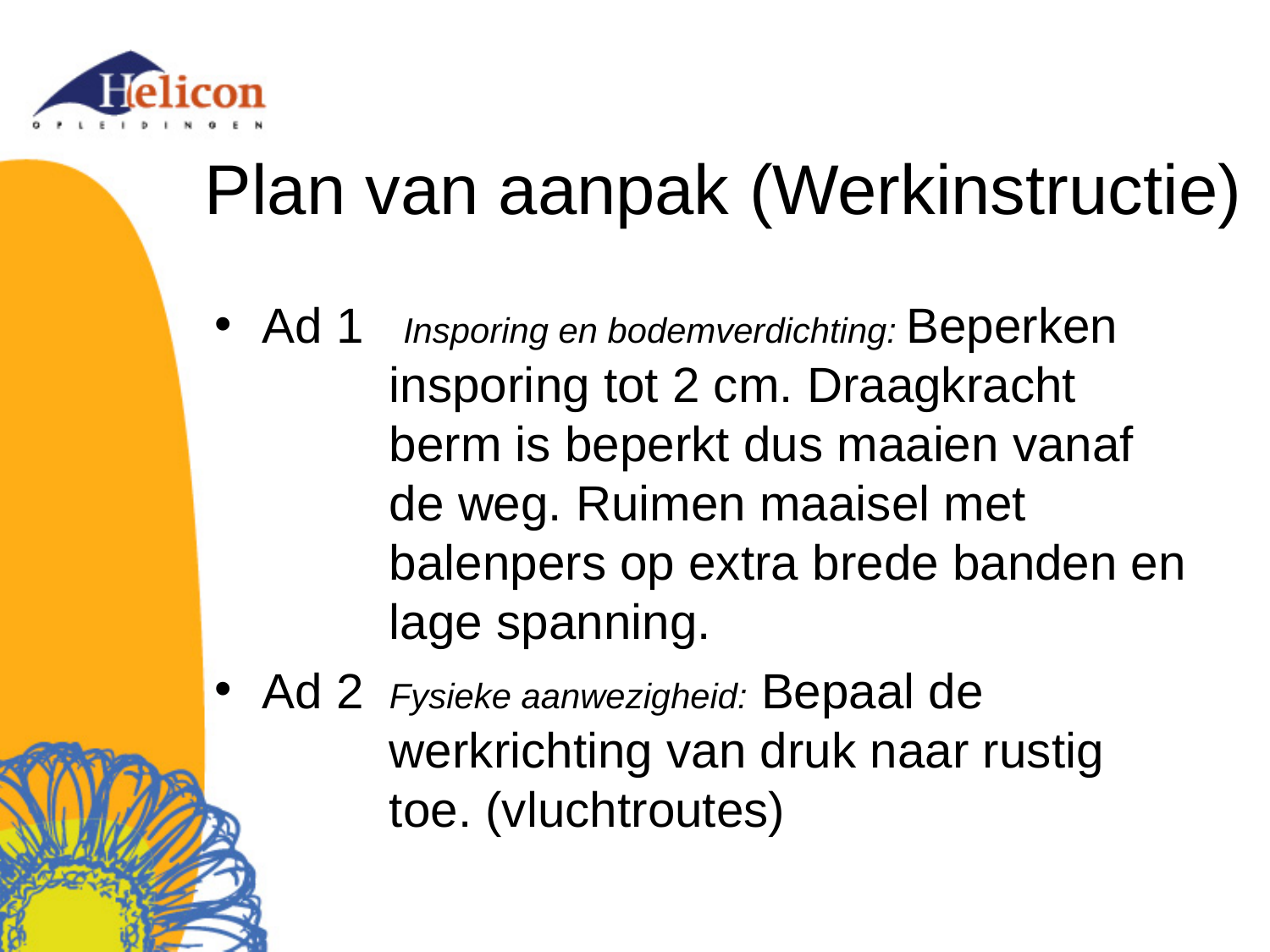

# Plan van aanpak (Werkinstructie)
Ad 1	 Insporing en bodemverdichting: Beperken 			insporing tot 2 cm. Draagkracht 			berm is beperkt dus maaien vanaf 			de weg. Ruimen maaisel met 			balenpers op extra brede banden en 		lage spanning.
Ad 2	Fysieke aanwezigheid: Bepaal de 				werkrichting van druk naar rustig 			toe. (vluchtroutes)